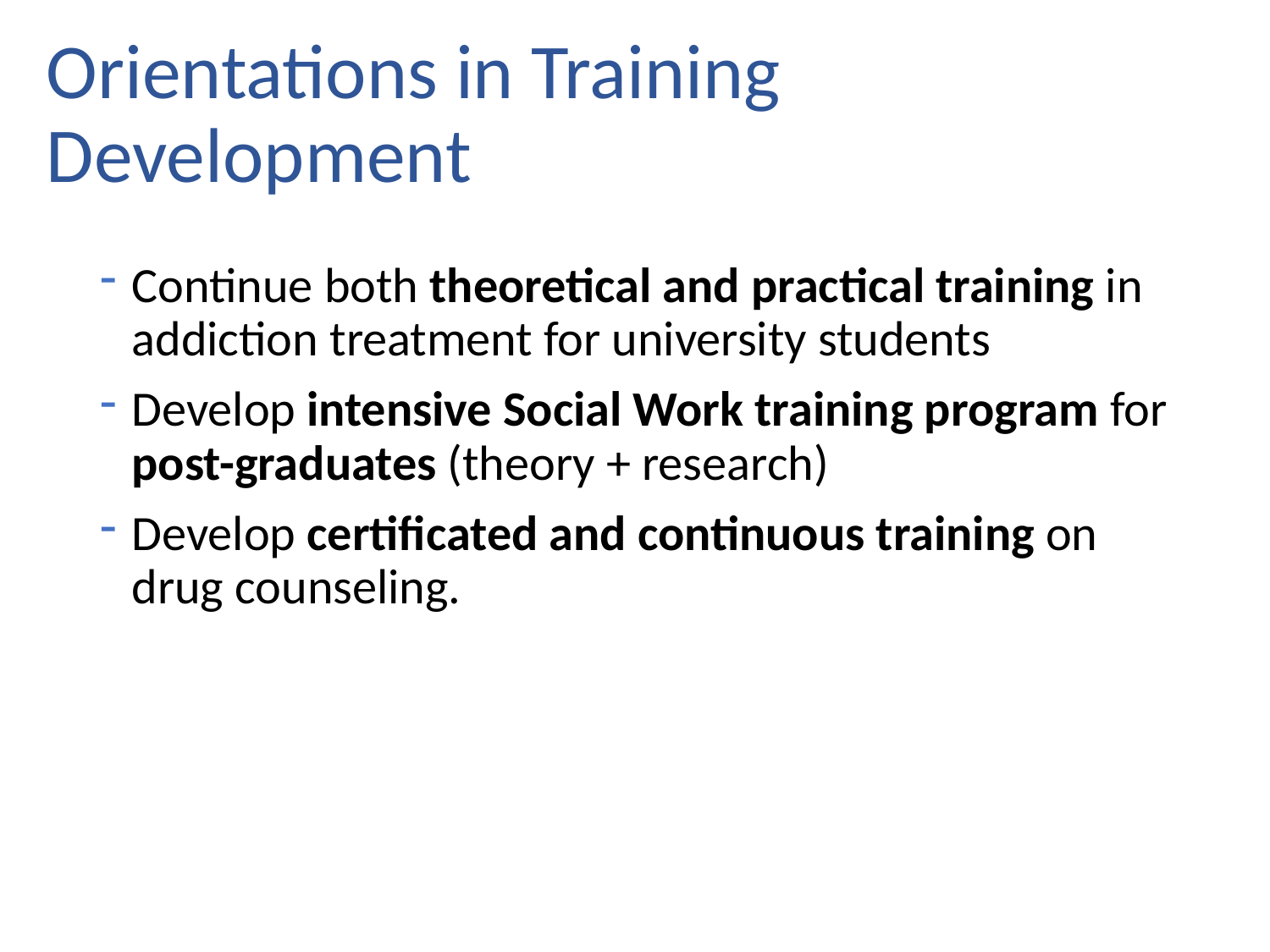

# Orientations in Training Development
Continue both theoretical and practical training in addiction treatment for university students
Develop intensive Social Work training program for post-graduates (theory + research)
Develop certificated and continuous training on drug counseling.